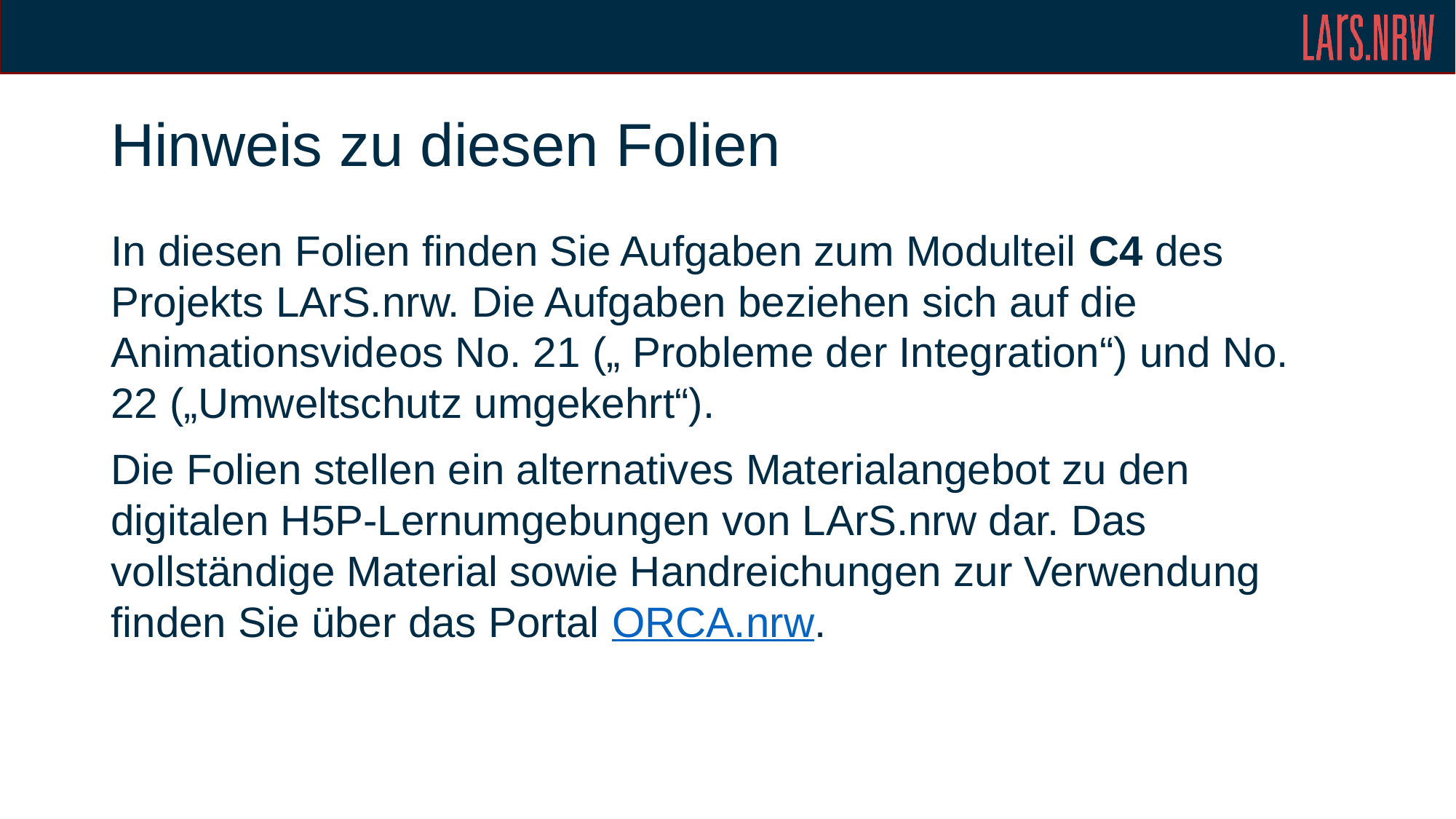

# Hinweis zu diesen Folien
In diesen Folien finden Sie Aufgaben zum Modulteil C4 des Projekts LArS.nrw. Die Aufgaben beziehen sich auf die Animationsvideos No. 21 („ Probleme der Integration“) und No. 22 („Umweltschutz umgekehrt“).
Die Folien stellen ein alternatives Materialangebot zu den digitalen H5P-Lernumgebungen von LArS.nrw dar. Das vollständige Material sowie Handreichungen zur Verwendung finden Sie über das Portal ORCA.nrw.